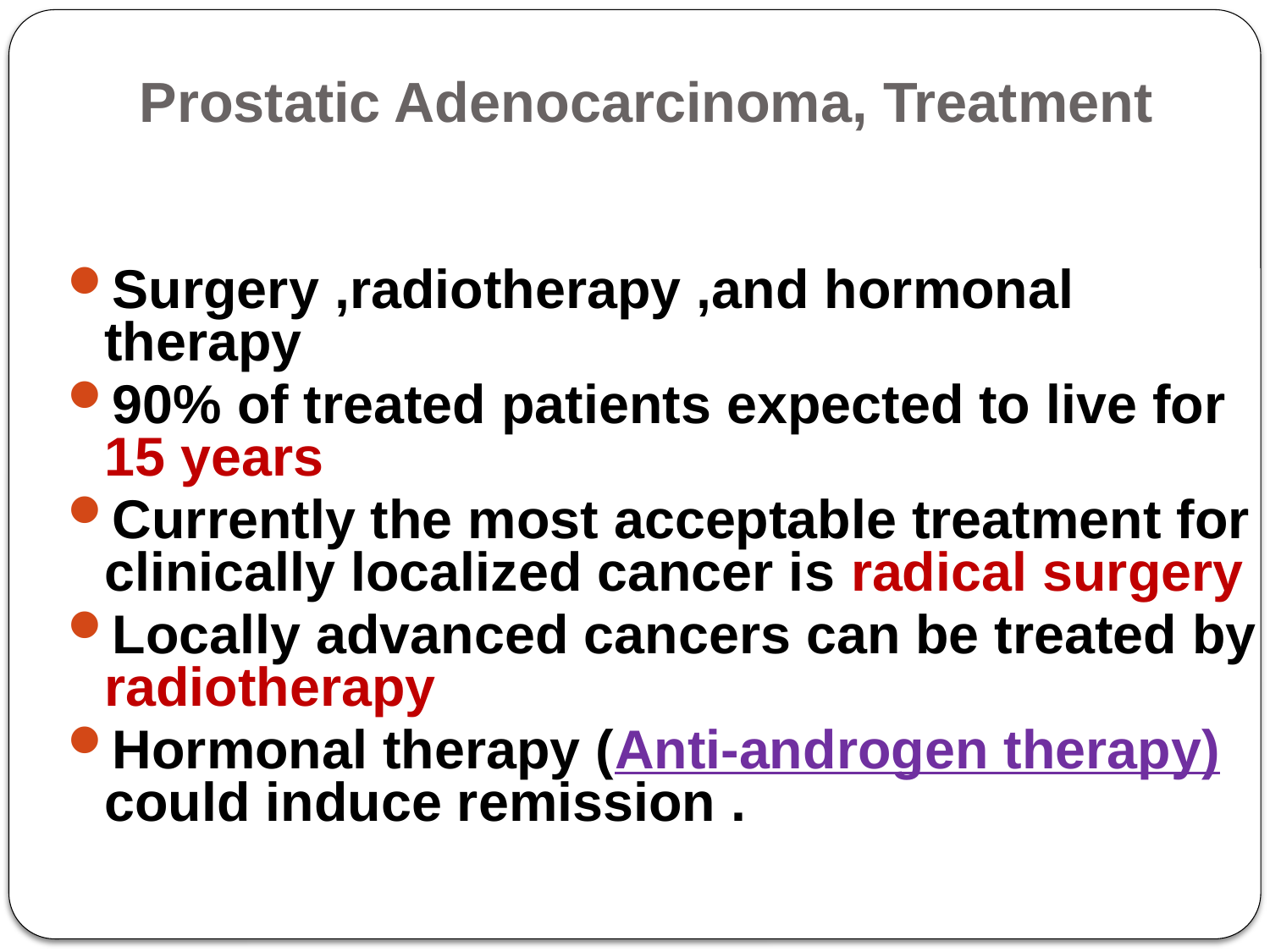

# Prostatic Adenocarcinoma, Treatment

Surgery ,radiotherapy ,and hormonal therapy
90% of treated patients expected to live for 15 years
Currently the most acceptable treatment for clinically localized cancer is radical surgery
Locally advanced cancers can be treated by radiotherapy
Hormonal therapy (Anti-androgen therapy) could induce remission .